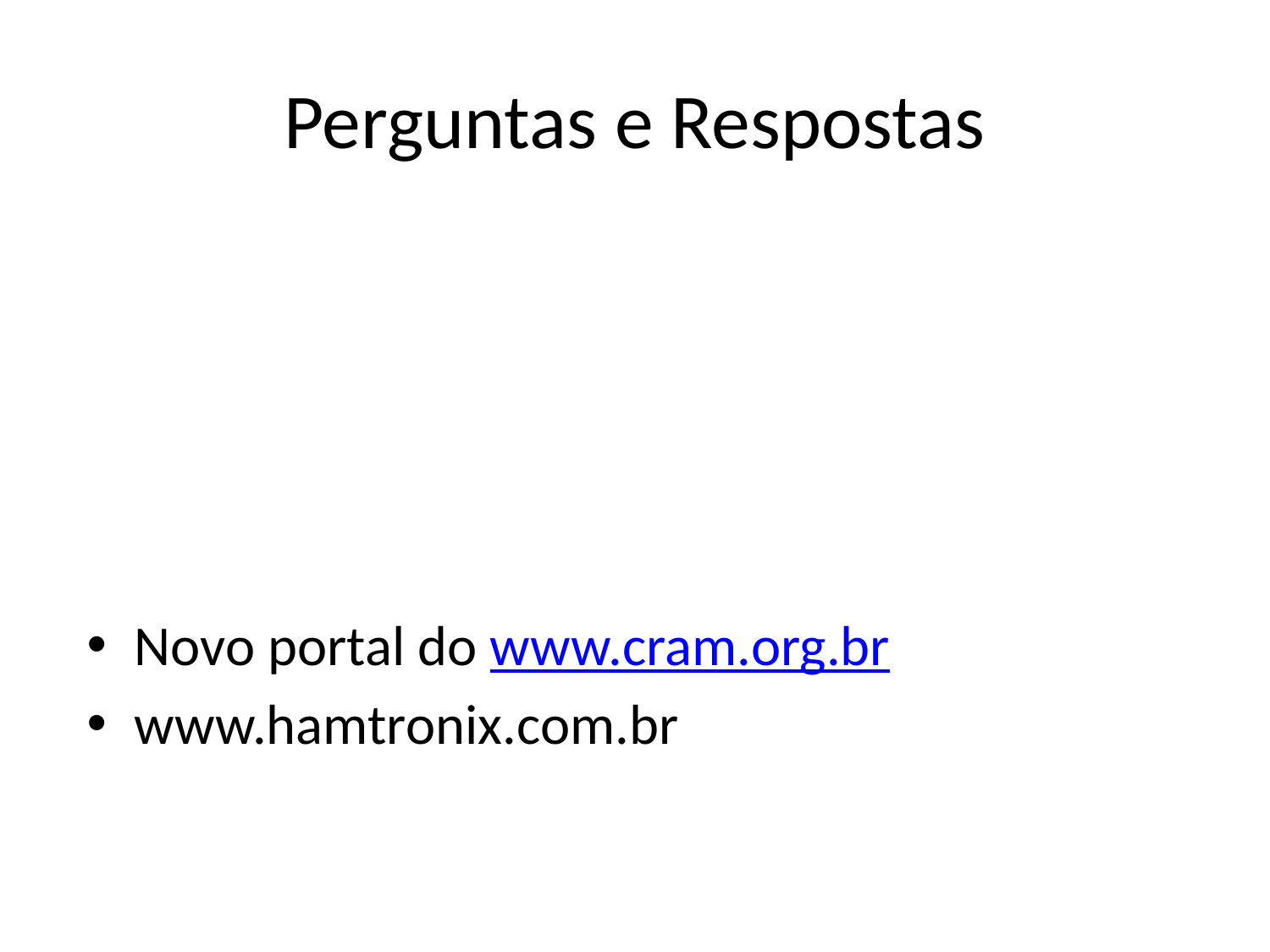

# Perguntas e Respostas
Novo portal do www.cram.org.br
www.hamtronix.com.br